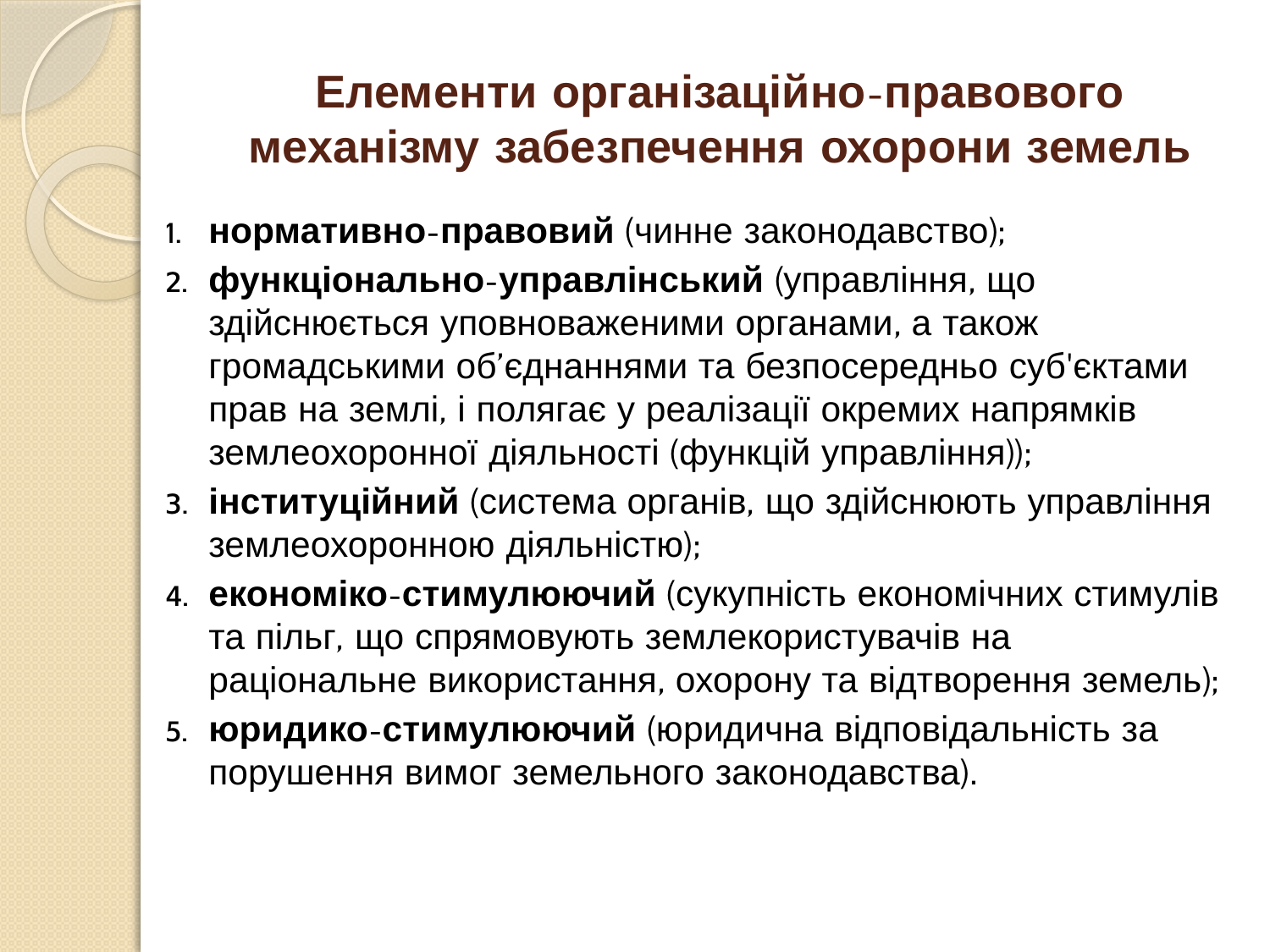

# Елементи організаційно-правового механізму забезпечення охорони земель
нормативно-правовий (чинне законодавство);
функціонально-управлінський (управління, що здійснюється уповноваженими органами, а також громадськими об’єднаннями та безпосередньо суб'єктами прав на землі, і полягає у реалізації окремих напрямків землеохоронної діяльності (функцій управління));
інституційний (система органів, що здійснюють управління землеохоронною діяльністю);
економіко-стимулюючий (сукупність економічних стимулів та пільг, що спрямовують землекористувачів на раціональне використання, охорону та відтворення земель);
юридико-стимулюючий (юридична відповідальність за порушення вимог земельного законодавства).